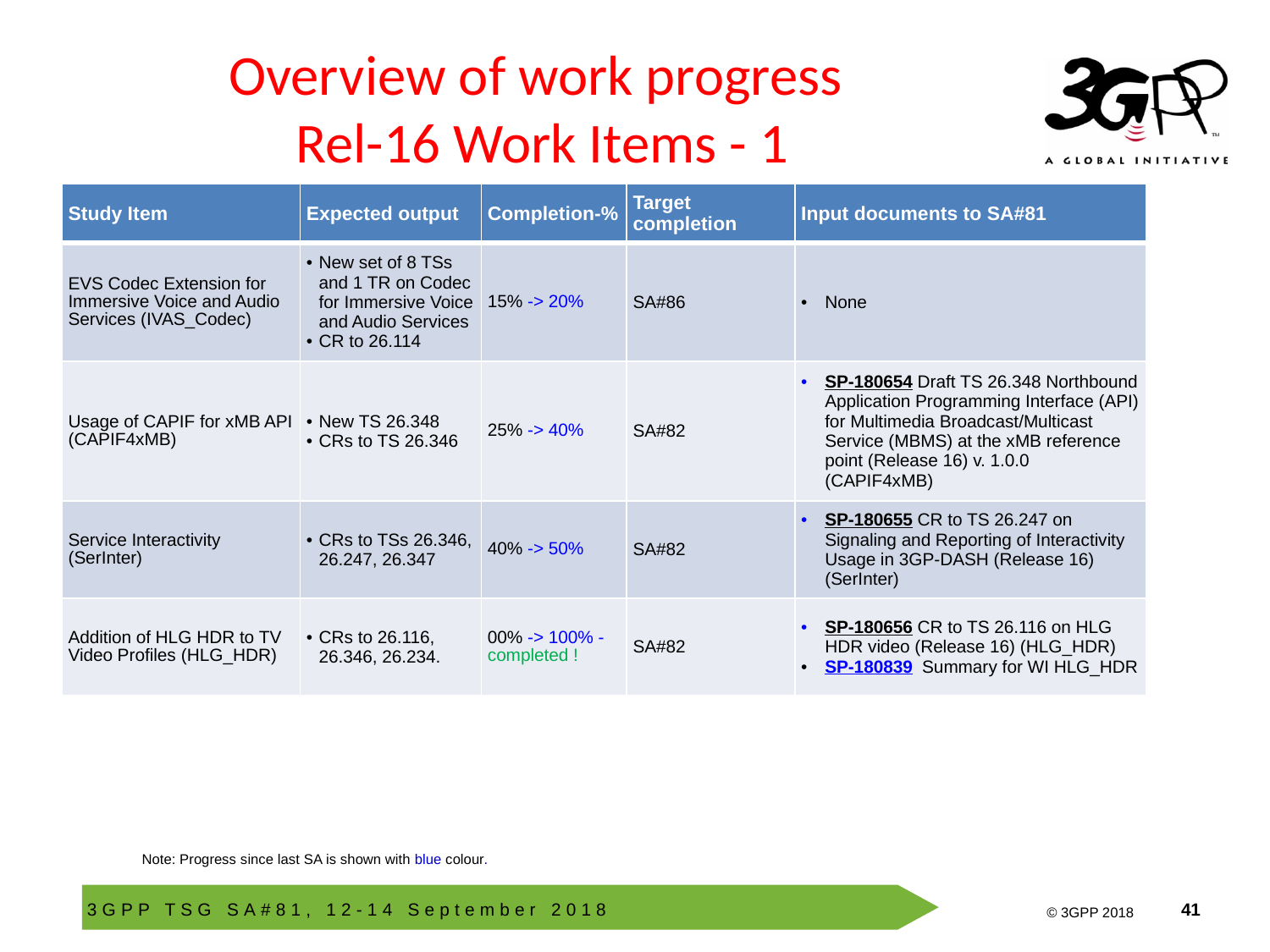

# Overview of work progress Rel-16 Work Items - 1
| Study Item | Expected output | Completion-% | Target completion | Input documents to SA#81 |
| --- | --- | --- | --- | --- |
| EVS Codec Extension for Immersive Voice and Audio Services (IVAS\_Codec) | New set of 8 TSs and 1 TR on Codec for Immersive Voice and Audio Services CR to 26.114 | 15% -> 20% | SA#86 | None |
| Usage of CAPIF for xMB API (CAPIF4xMB) | New TS 26.348 CRs to TS 26.346 | 25% -> 40% | SA#82 | SP-180654 Draft TS 26.348 Northbound Application Programming Interface (API) for Multimedia Broadcast/Multicast Service (MBMS) at the xMB reference point (Release 16) v. 1.0.0 (CAPIF4xMB) |
| Service Interactivity (SerInter) | CRs to TSs 26.346, 26.247, 26.347 | 40% -> 50% | SA#82 | SP-180655 CR to TS 26.247 on Signaling and Reporting of Interactivity Usage in 3GP-DASH (Release 16) (SerInter) |
| Addition of HLG HDR to TV Video Profiles (HLG\_HDR) | CRs to 26.116, 26.346, 26.234. | 00% -> 100% - completed ! | SA#82 | SP-180656 CR to TS 26.116 on HLG HDR video (Release 16) (HLG\_HDR) SP-180839 Summary for WI HLG\_HDR |

Note: Progress since last SA is shown with blue colour.